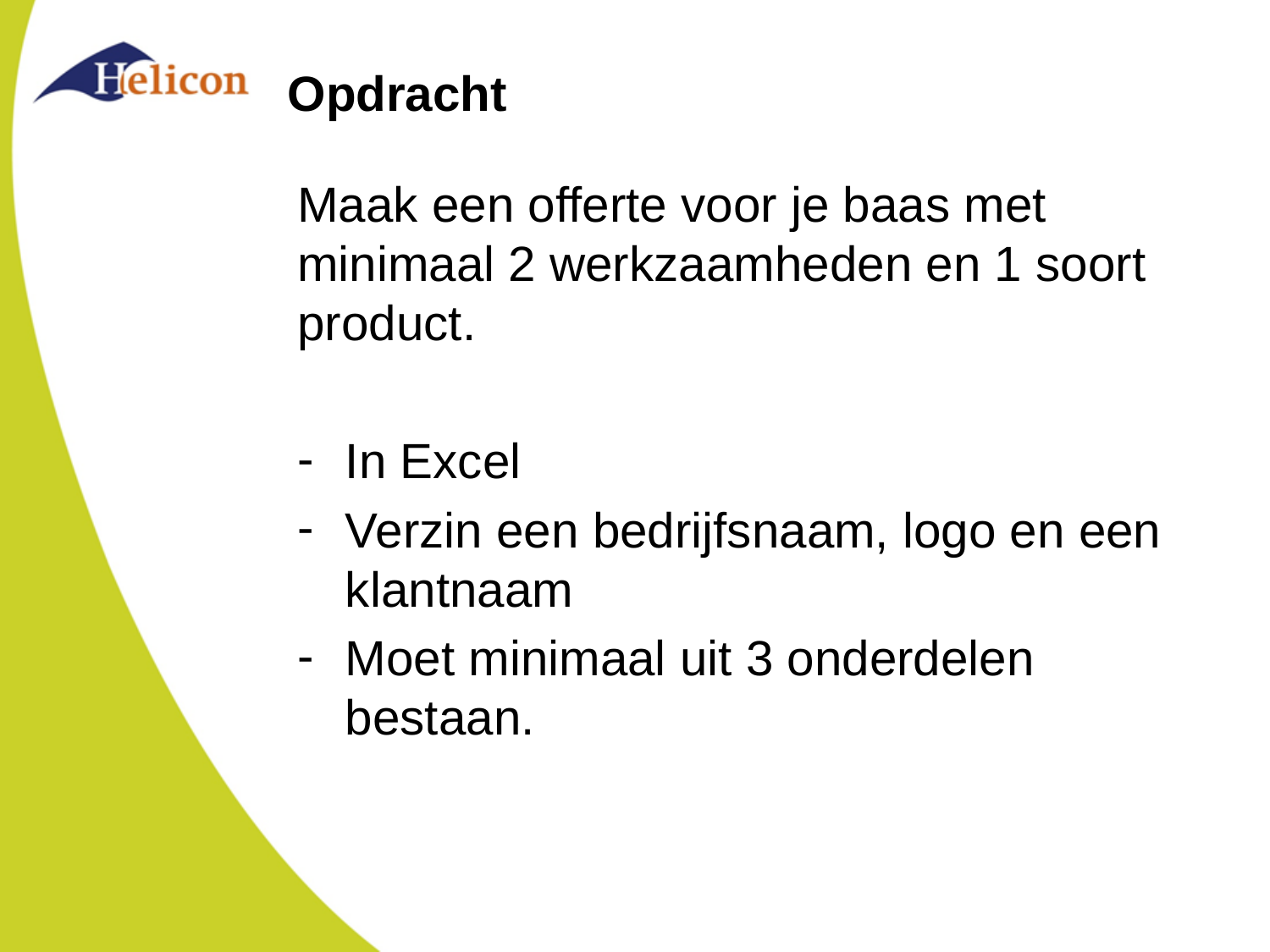

# Opdracht
Maak een offerte voor je baas met minimaal 2 werkzaamheden en 1 soort product.

In Excel
Verzin een bedrijfsnaam, logo en een klantnaam
Moet minimaal uit 3 onderdelen bestaan.